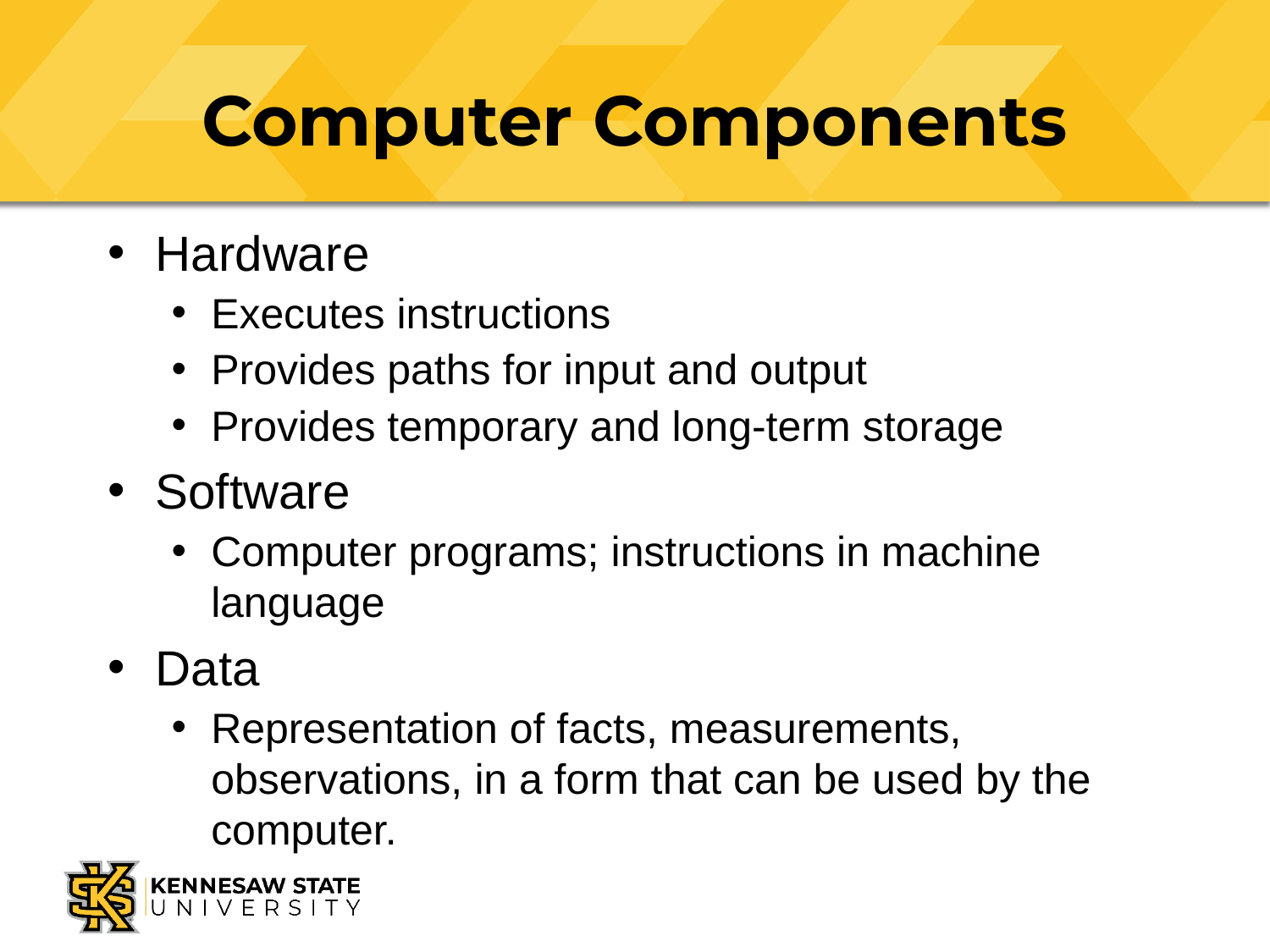

# Computer Components
Hardware
Executes instructions
Provides paths for input and output
Provides temporary and long-term storage
Software
Computer programs; instructions in machine language
Data
Representation of facts, measurements, observations, in a form that can be used by the computer.